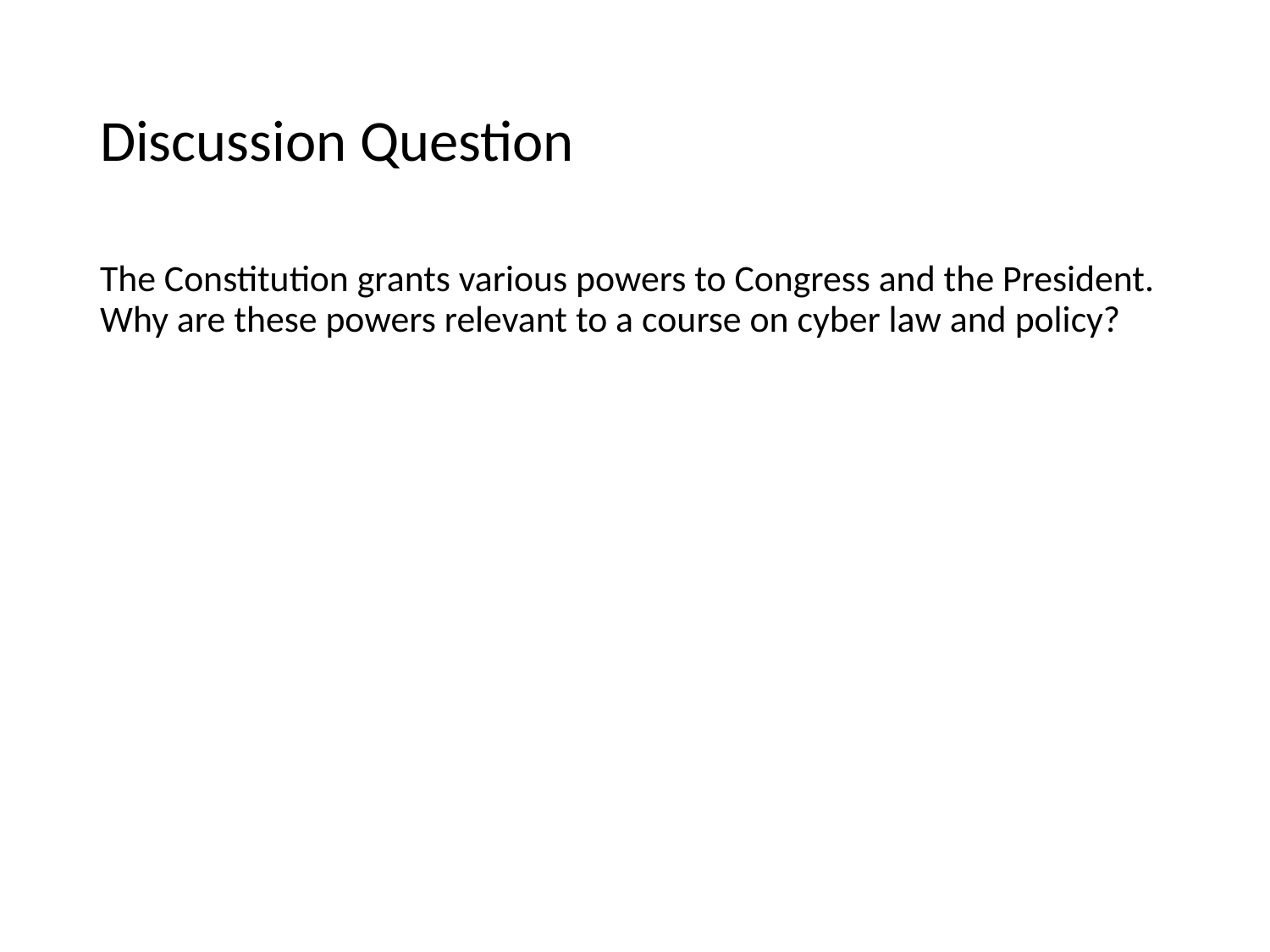

# Discussion Question
The Constitution grants various powers to Congress and the President.  Why are these powers relevant to a course on cyber law and policy?